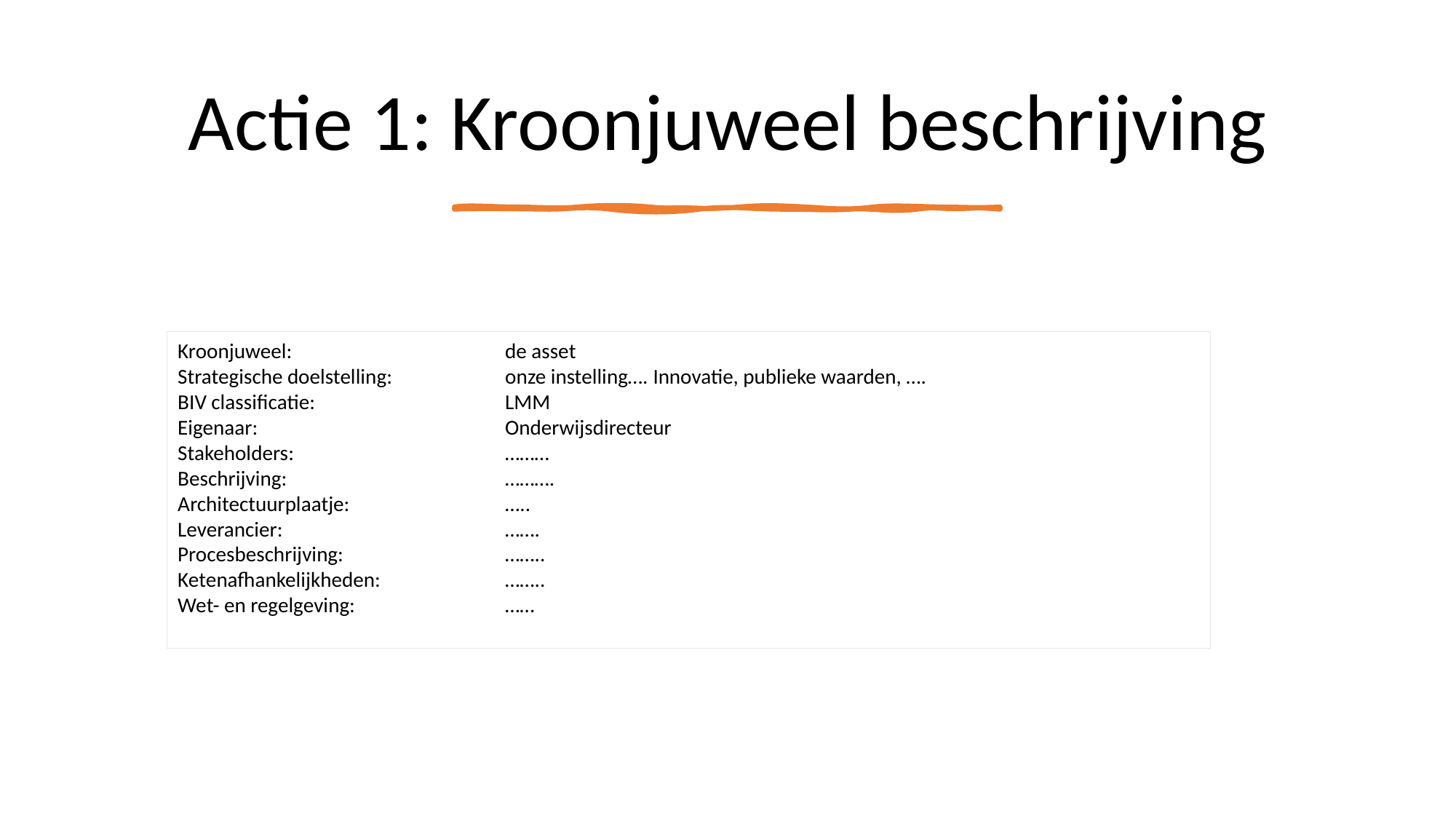

# Actie 1: Kroonjuweel beschrijving

Kroonjuweel:		de asset
Strategische doelstelling: 	onze instelling…. Innovatie, publieke waarden, ….
BIV classificatie: 		LMM
Eigenaar:			Onderwijsdirecteur
Stakeholders:		………
Beschrijving:		……….
Architectuurplaatje:		…..
Leverancier:			…….
Procesbeschrijving:		……..
Ketenafhankelijkheden:		……..
Wet- en regelgeving:		……